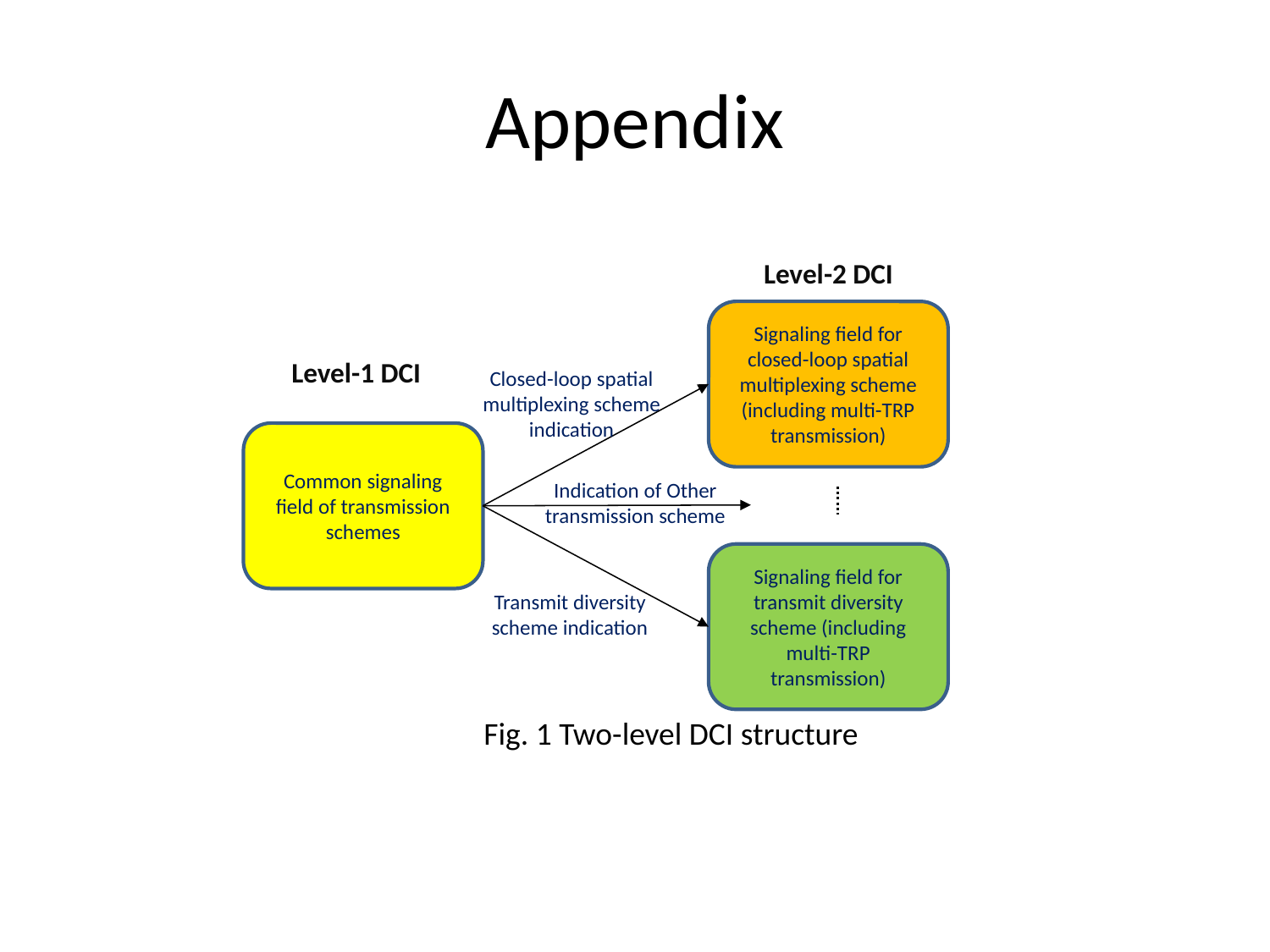

# Appendix
Level-2 DCI
Signaling field for closed-loop spatial multiplexing scheme (including multi-TRP transmission)
Level-1 DCI
Closed-loop spatial multiplexing scheme indication
Common signaling field of transmission schemes
Indication of Other transmission scheme
Signaling field for transmit diversity scheme (including multi-TRP transmission)
Transmit diversity scheme indication
Fig. 1 Two-level DCI structure